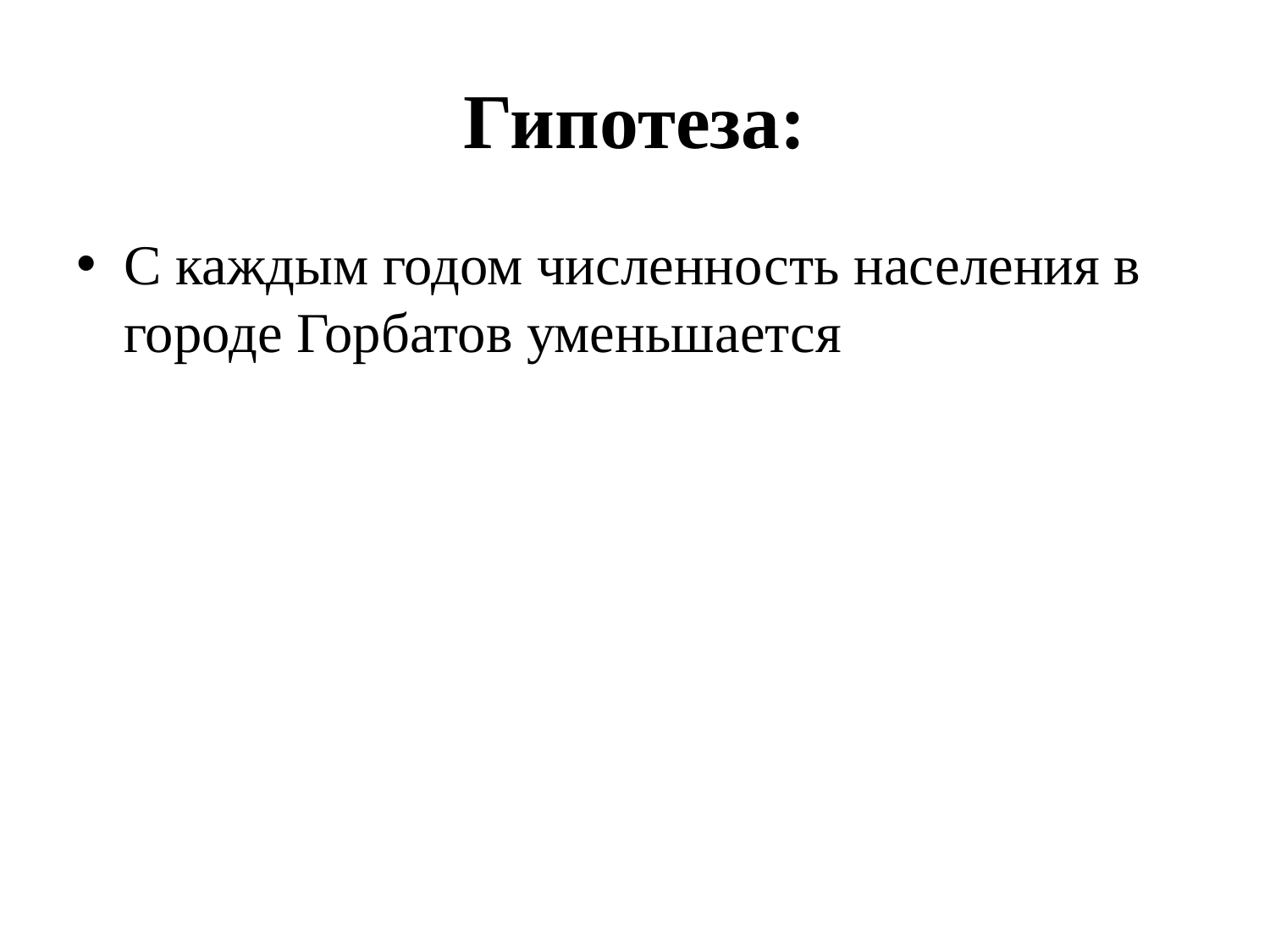

# Гипотеза:
С каждым годом численность населения в городе Горбатов уменьшается